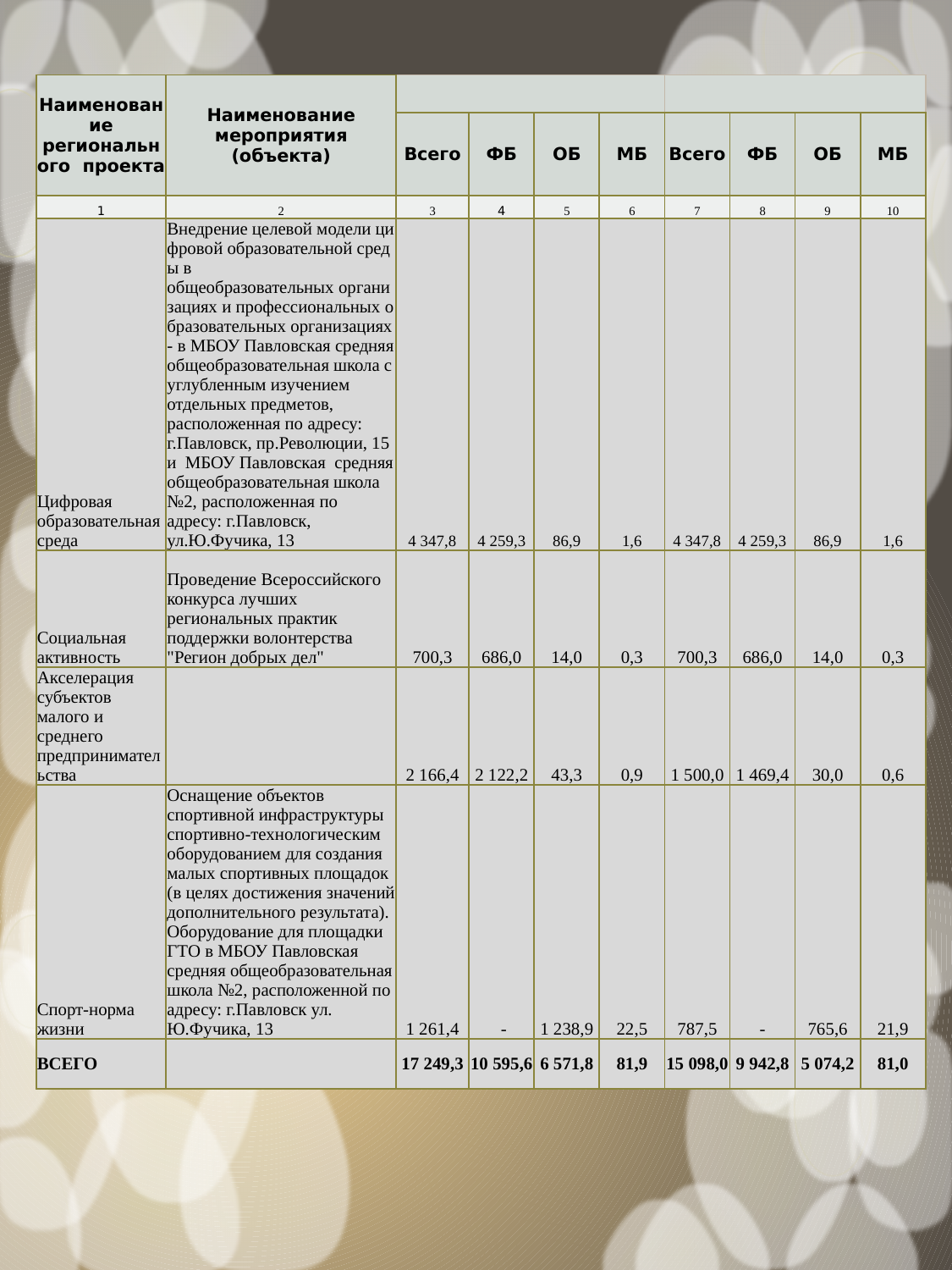

| Наименование регионального проекта | Наименование мероприятия (объекта) |  |  |  |  |  |  |  |  |
| --- | --- | --- | --- | --- | --- | --- | --- | --- | --- |
|  |  | Всего | ФБ | ОБ | МБ | Всего | ФБ | ОБ | МБ |
| 1 | 2 | 3 | 4 | 5 | 6 | 7 | 8 | 9 | 10 |
| Цифровая образовательная среда | Внедрение целевой модели цифровой образовательной среды в общеобразовательных организациях и профессиональных образовательных организациях - в МБОУ Павловская средняя общеобразовательная школа с углубленным изучением отдельных предметов, расположенная по адресу: г.Павловск, пр.Революции, 15 и МБОУ Павловская средняя общеобразовательная школа №2, расположенная по адресу: г.Павловск, ул.Ю.Фучика, 13 | 4 347,8 | 4 259,3 | 86,9 | 1,6 | 4 347,8 | 4 259,3 | 86,9 | 1,6 |
| Социальная активность | Проведение Всероссийского конкурса лучших региональных практик поддержки волонтерства "Регион добрых дел" | 700,3 | 686,0 | 14,0 | 0,3 | 700,3 | 686,0 | 14,0 | 0,3 |
| Акселерация субъектов малого и среднего предпринимательства |  | 2 166,4 | 2 122,2 | 43,3 | 0,9 | 1 500,0 | 1 469,4 | 30,0 | 0,6 |
| Спорт-норма жизни | Оснащение объектов спортивной инфраструктуры спортивно-технологическим оборудованием для создания малых спортивных площадок (в целях достижения значений дополнительного результата). Оборудование для площадки ГТО в МБОУ Павловская средняя общеобразовательная школа №2, расположенной по адресу: г.Павловск ул. Ю.Фучика, 13 | 1 261,4 | - | 1 238,9 | 22,5 | 787,5 | - | 765,6 | 21,9 |
| ВСЕГО |  | 17 249,3 | 10 595,6 | 6 571,8 | 81,9 | 15 098,0 | 9 942,8 | 5 074,2 | 81,0 |